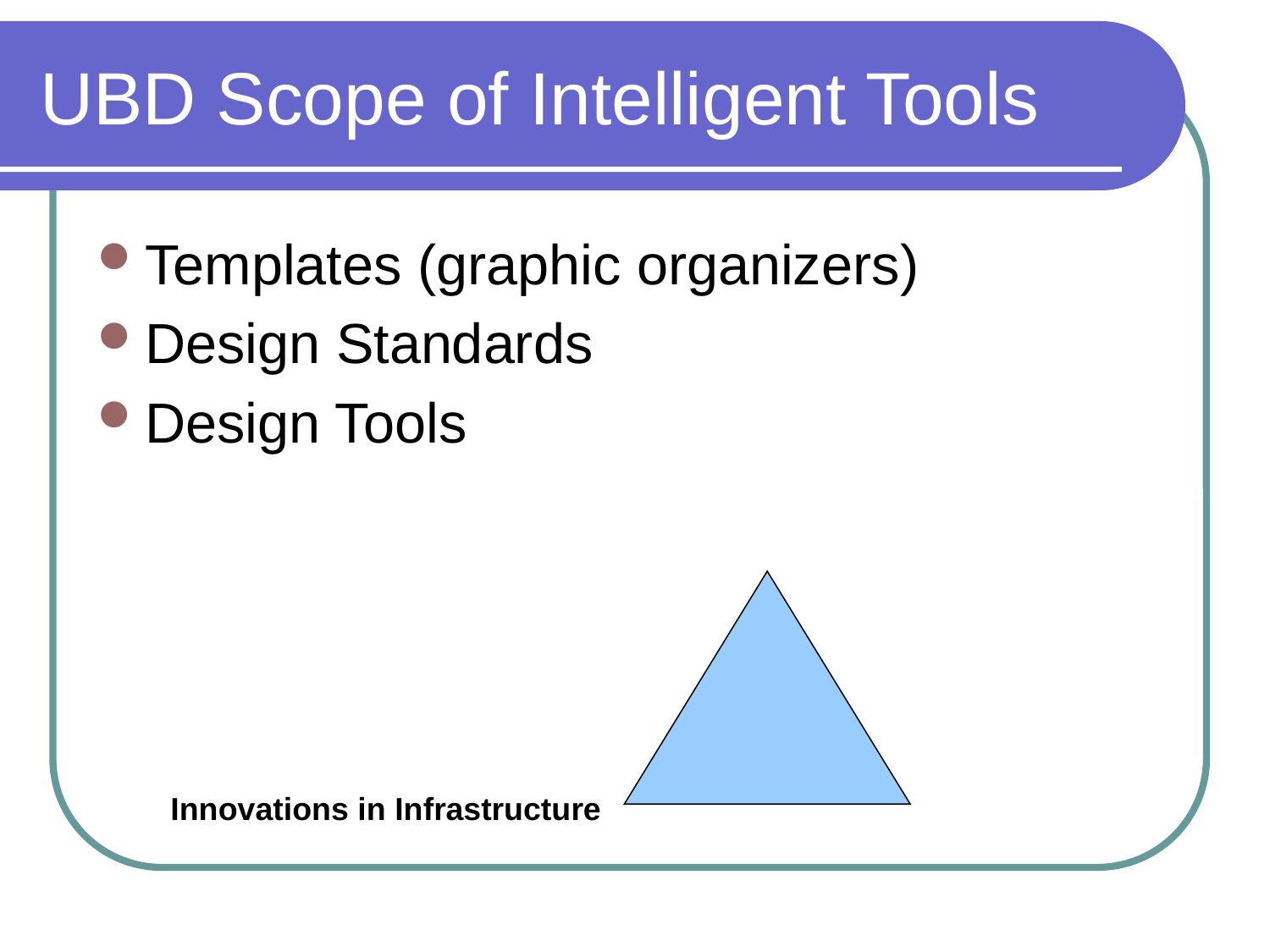

# UBD Scope of Intelligent Tools
Templates (graphic organizers)
Design Standards
Design Tools

Innovations in Infrastructure